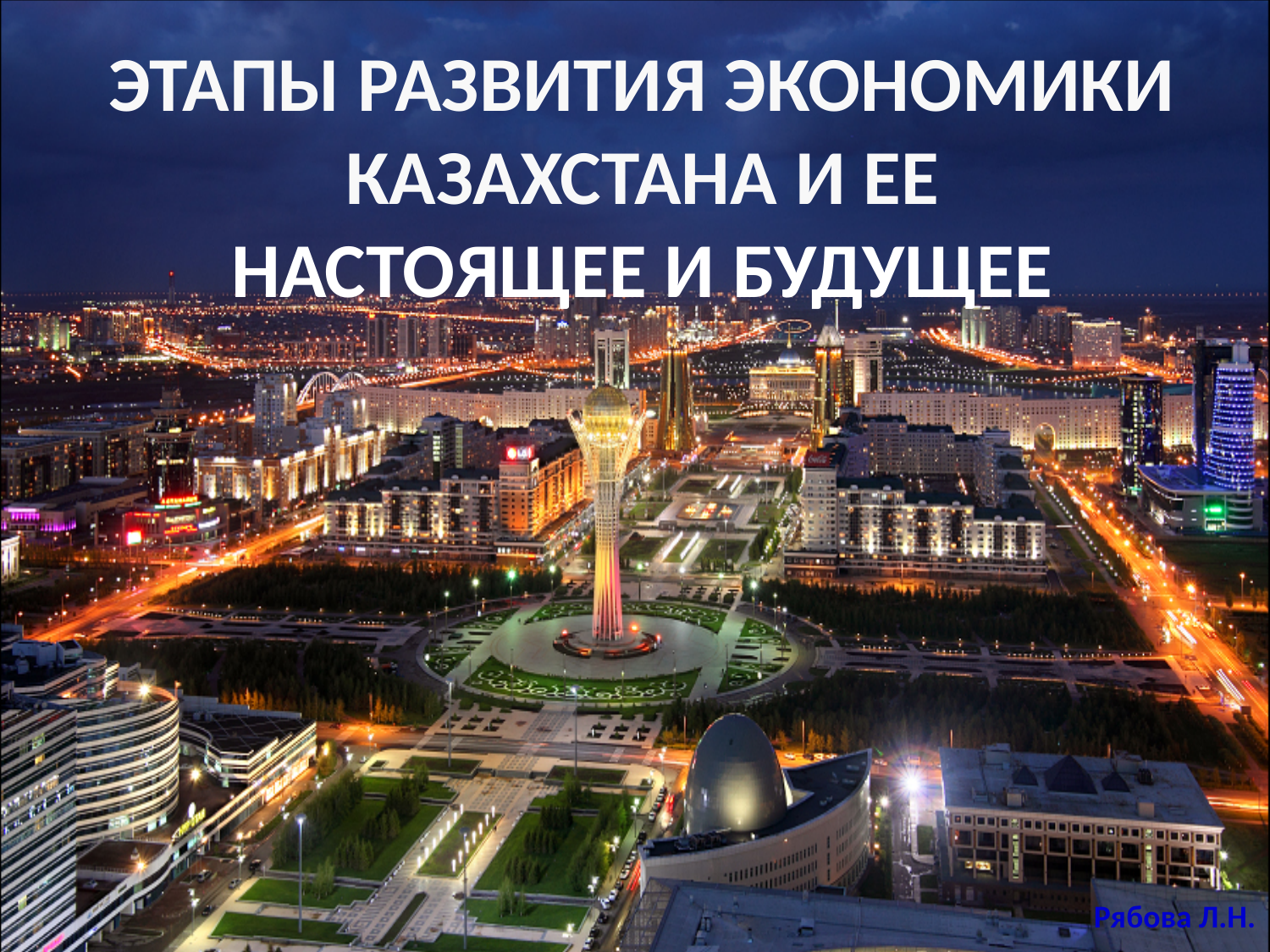

# ЭТАПЫ РАЗВИТИЯ ЭКОНОМИКИ КАЗАХСТАНА И ЕЕ НАСТОЯЩЕЕ И БУДУЩЕЕ